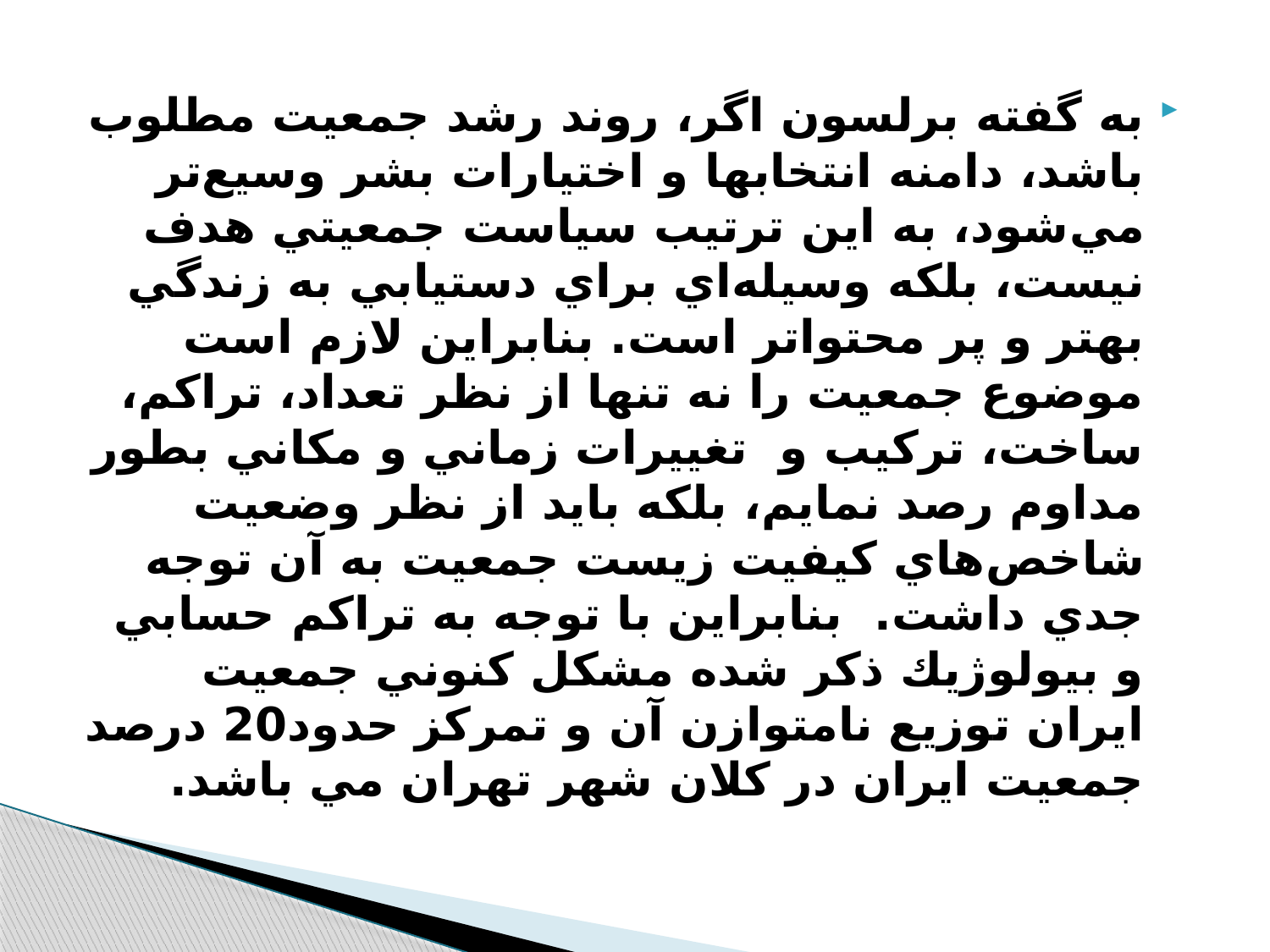

به گفته برلسون اگر، روند رشد جمعيت مطلوب باشد، دامنه انتخابها و اختيارات بشر وسيع‌تر مي‌شود، به اين ترتيب سياست جمعيتي هدف نيست، بلكه وسيله‌اي براي دستيابي به زندگي بهتر و پر محتواتر است. بنابراين لازم است موضوع جمعيت را نه تنها از نظر تعداد، تراكم، ساخت، تركيب و  تغييرات زماني و مكاني بطور مداوم رصد نمايم، بلكه بايد از نظر وضعيت شاخص‌هاي كيفيت زيست جمعيت به آن توجه جدي داشت.  بنابراين با توجه به تراكم حسابي و بيولوژيك ذكر شده مشكل كنوني جمعيت ايران توزيع نامتوازن آن و تمركز حدود20 درصد جمعيت ايران در كلان شهر تهران مي باشد.